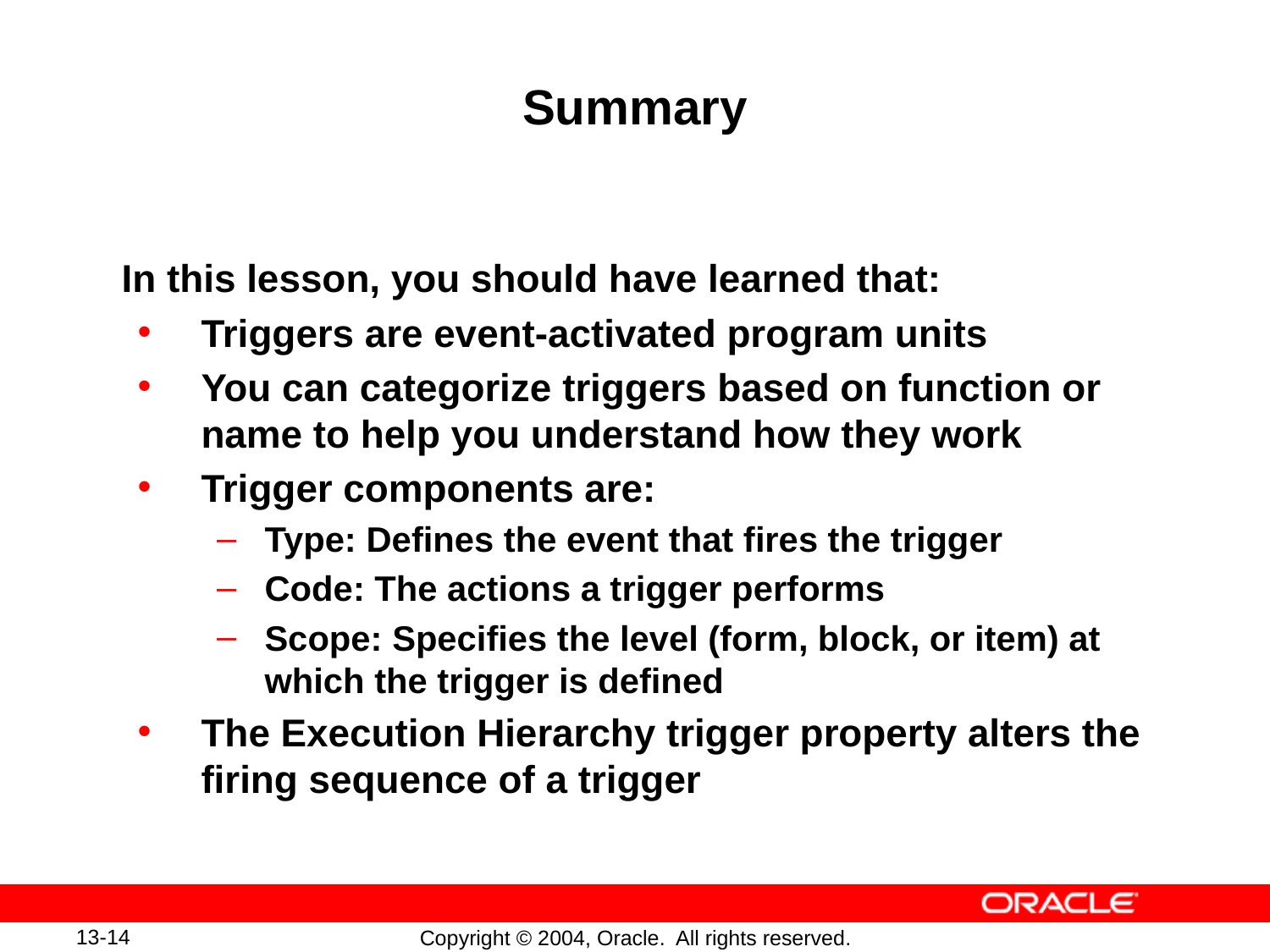

# Summary
In this lesson, you should have learned that:
Triggers are event-activated program units
You can categorize triggers based on function or name to help you understand how they work
Trigger components are:
Type: Defines the event that fires the trigger
Code: The actions a trigger performs
Scope: Specifies the level (form, block, or item) at which the trigger is defined
The Execution Hierarchy trigger property alters the firing sequence of a trigger